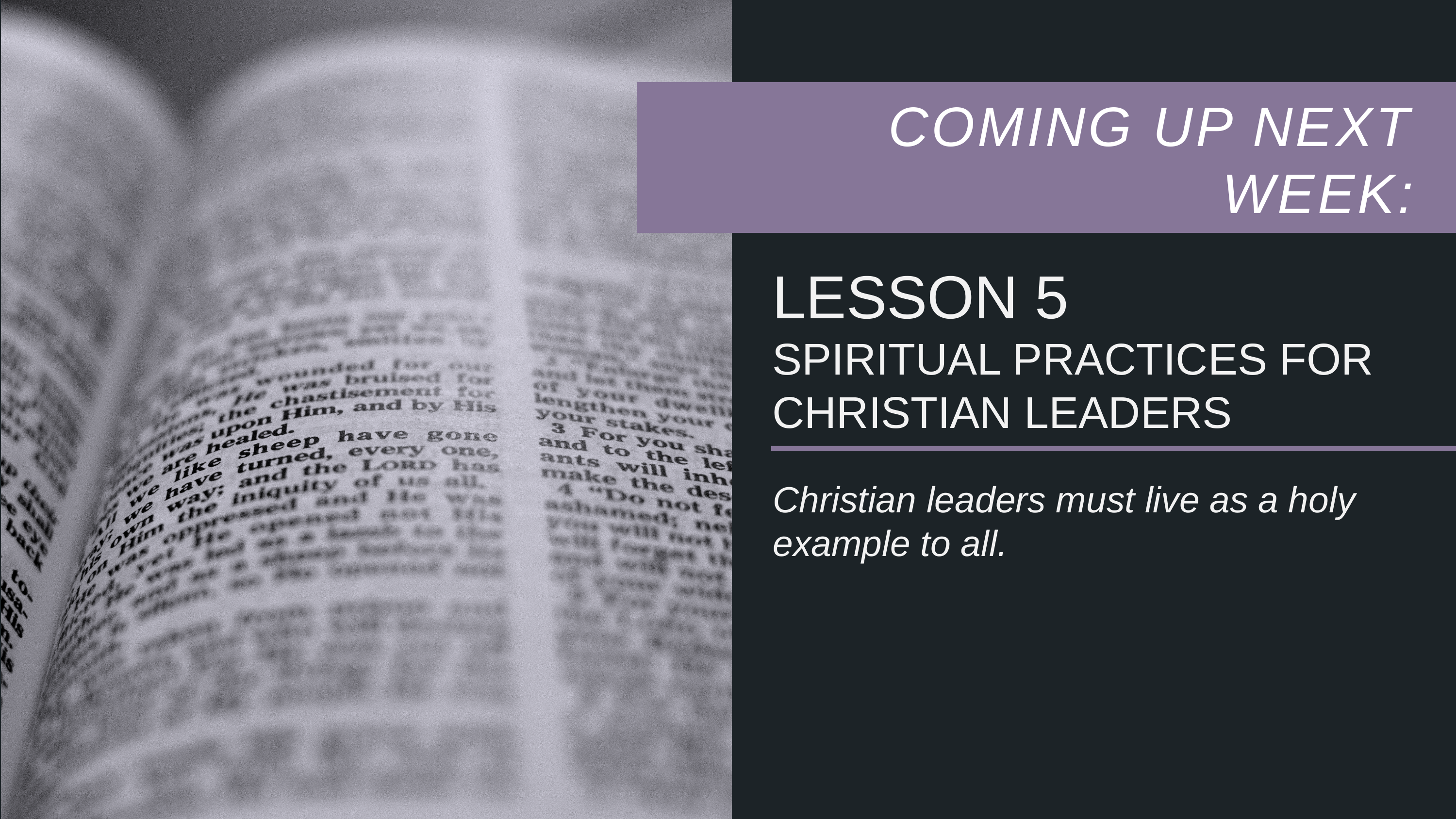

LESSON 5
SPIRITUAL PRACTICES FOR CHRISTIAN LEADERS
Christian leaders must live as a holy example to all.